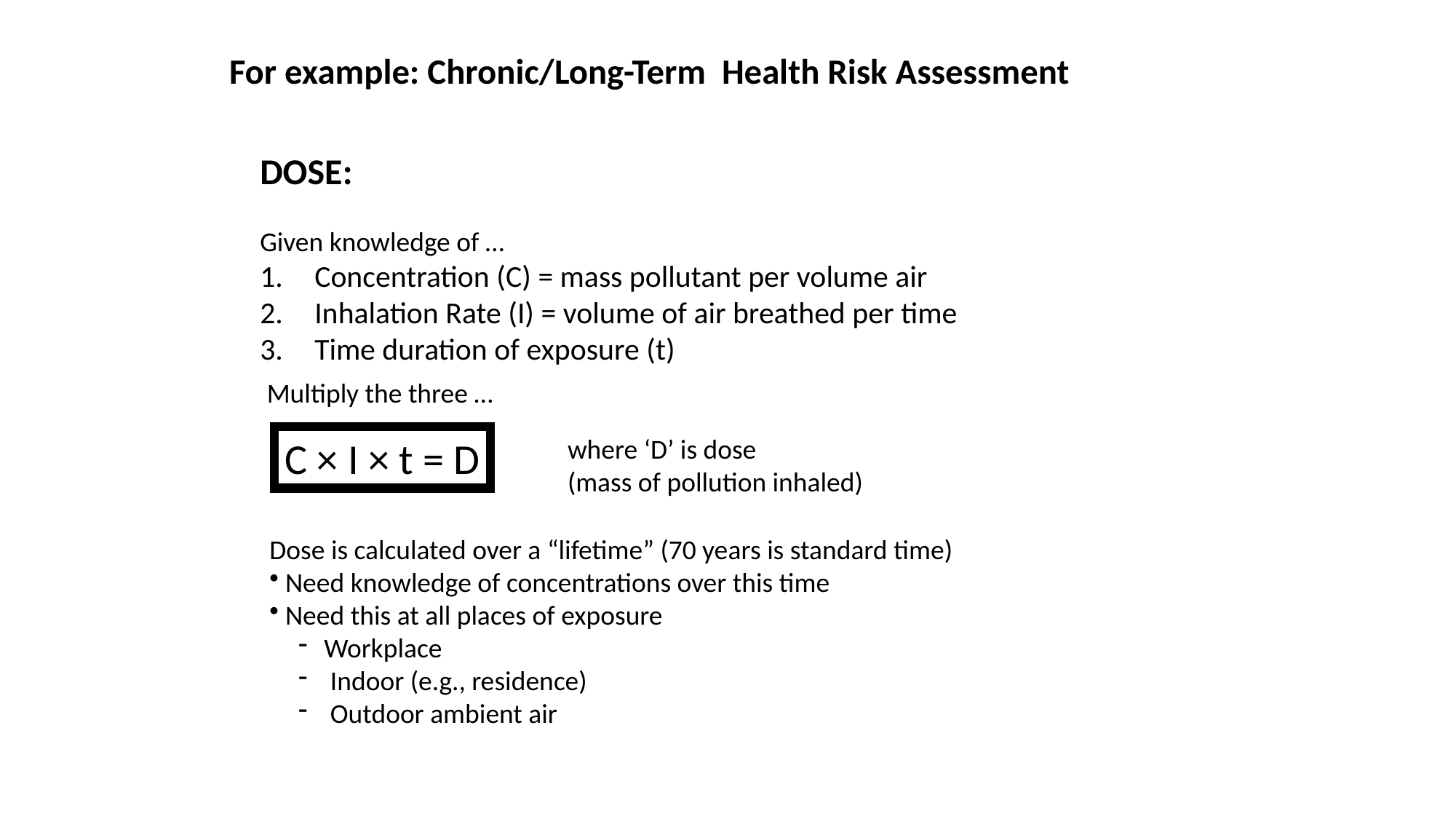

# For example: Chronic/Long-Term  Health Risk Assessment
DOSE:

Given knowledge of …
Concentration (C) = mass pollutant per volume air
Inhalation Rate (I) = volume of air breathed per time
Time duration of exposure (t)
Multiply the three …
C × I × t = D
where ‘D’ is dose
(mass of pollution inhaled)
Dose is calculated over a “lifetime” (70 years is standard time)
 Need knowledge of concentrations over this time
 Need this at all places of exposure
Workplace
 Indoor (e.g., residence)
 Outdoor ambient air